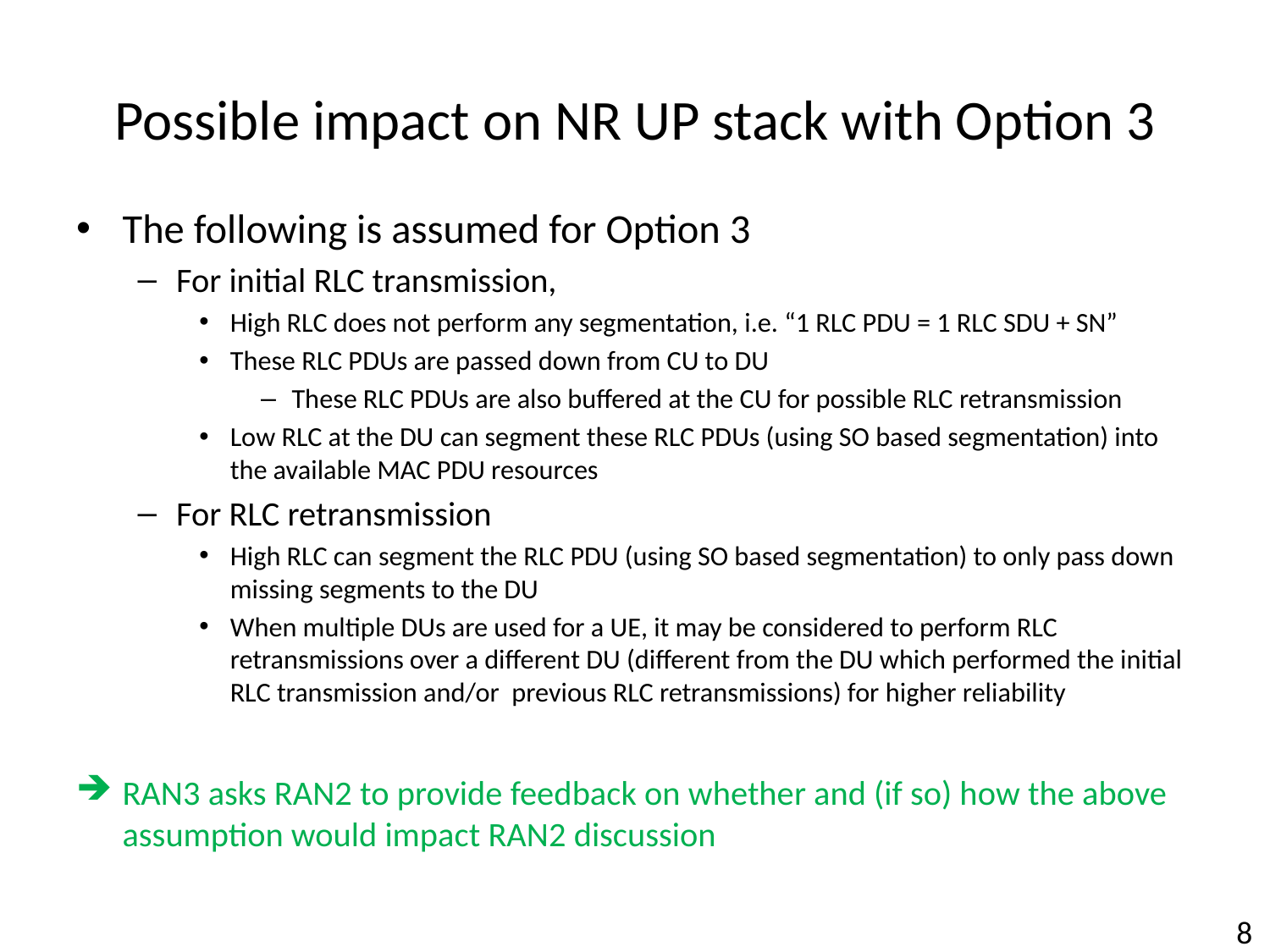

# Possible impact on NR UP stack with Option 3
The following is assumed for Option 3
For initial RLC transmission,
High RLC does not perform any segmentation, i.e. “1 RLC PDU = 1 RLC SDU + SN”
These RLC PDUs are passed down from CU to DU
These RLC PDUs are also buffered at the CU for possible RLC retransmission
Low RLC at the DU can segment these RLC PDUs (using SO based segmentation) into the available MAC PDU resources
For RLC retransmission
High RLC can segment the RLC PDU (using SO based segmentation) to only pass down missing segments to the DU
When multiple DUs are used for a UE, it may be considered to perform RLC retransmissions over a different DU (different from the DU which performed the initial RLC transmission and/or  previous RLC retransmissions) for higher reliability

RAN3 asks RAN2 to provide feedback on whether and (if so) how the above assumption would impact RAN2 discussion
8